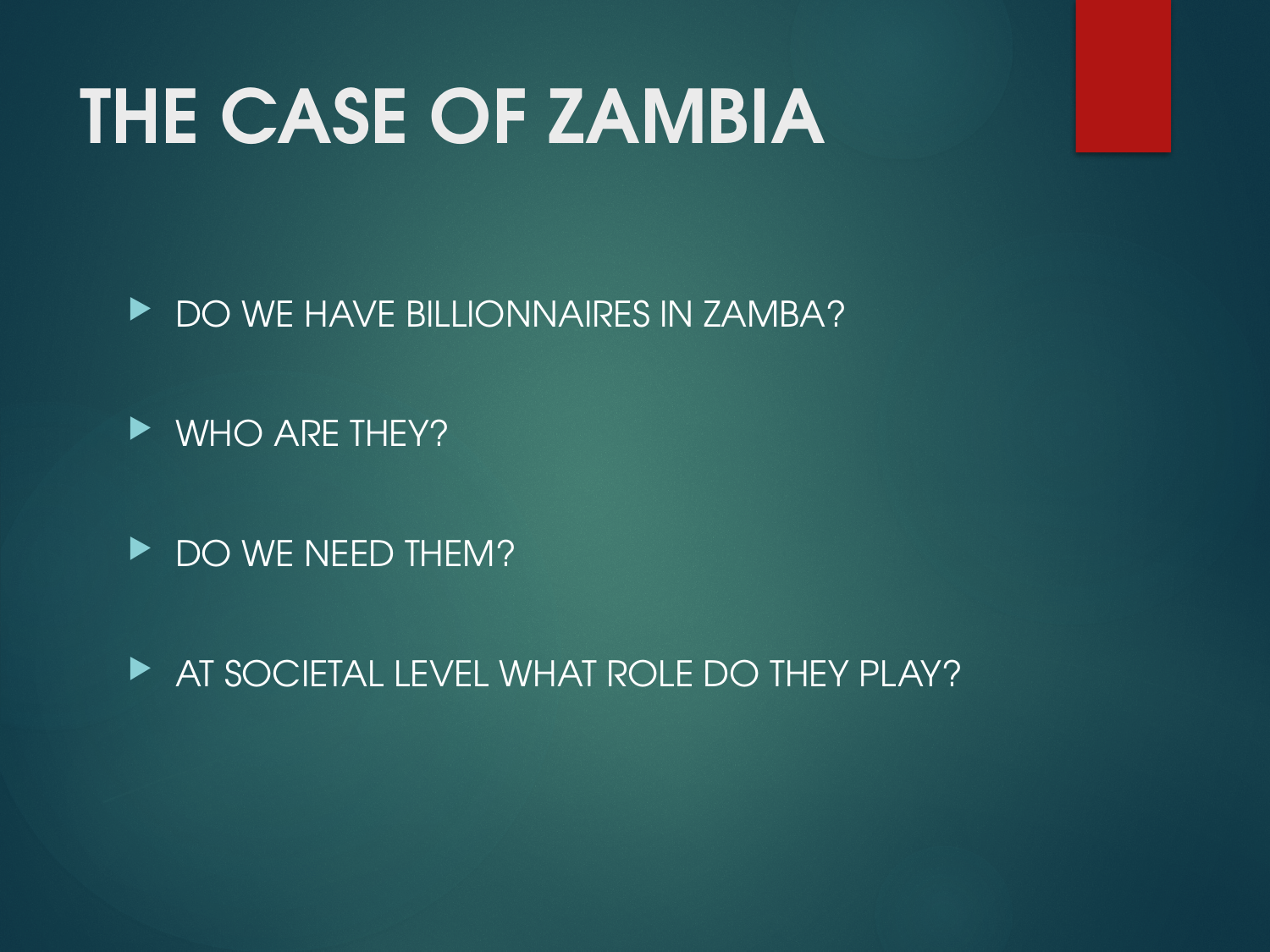

# THE CASE OF ZAMBIA
DO WE HAVE BILLIONNAIRES IN ZAMBA?

WHO ARE THEY?

DO WE NEED THEM?

AT SOCIETAL LEVEL WHAT ROLE DO THEY PLAY?